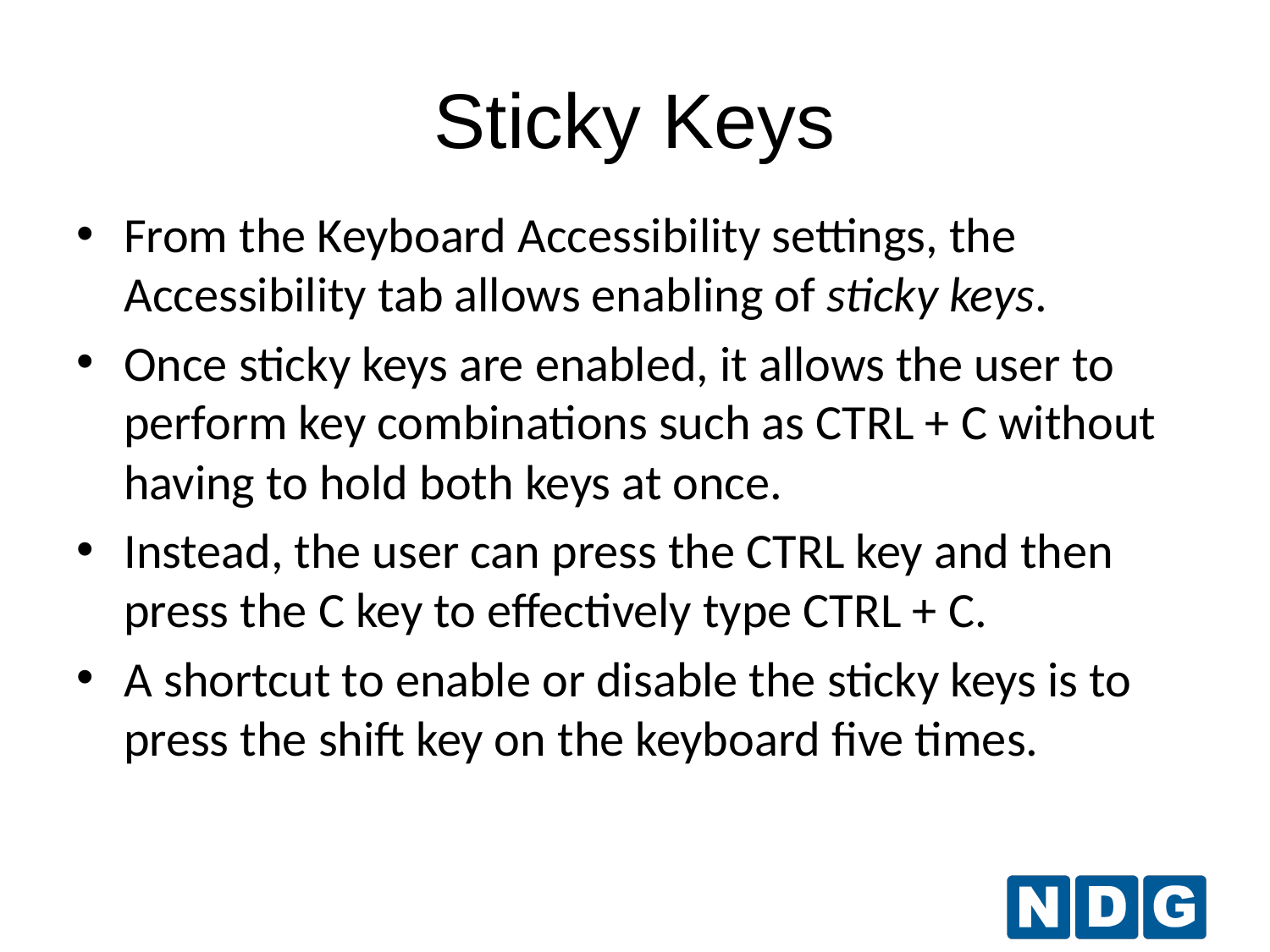

# Sticky Keys
From the Keyboard Accessibility settings, the Accessibility tab allows enabling of sticky keys.
Once sticky keys are enabled, it allows the user to perform key combinations such as CTRL + C without having to hold both keys at once.
Instead, the user can press the CTRL key and then press the C key to effectively type CTRL + C.
A shortcut to enable or disable the sticky keys is to press the shift key on the keyboard five times.